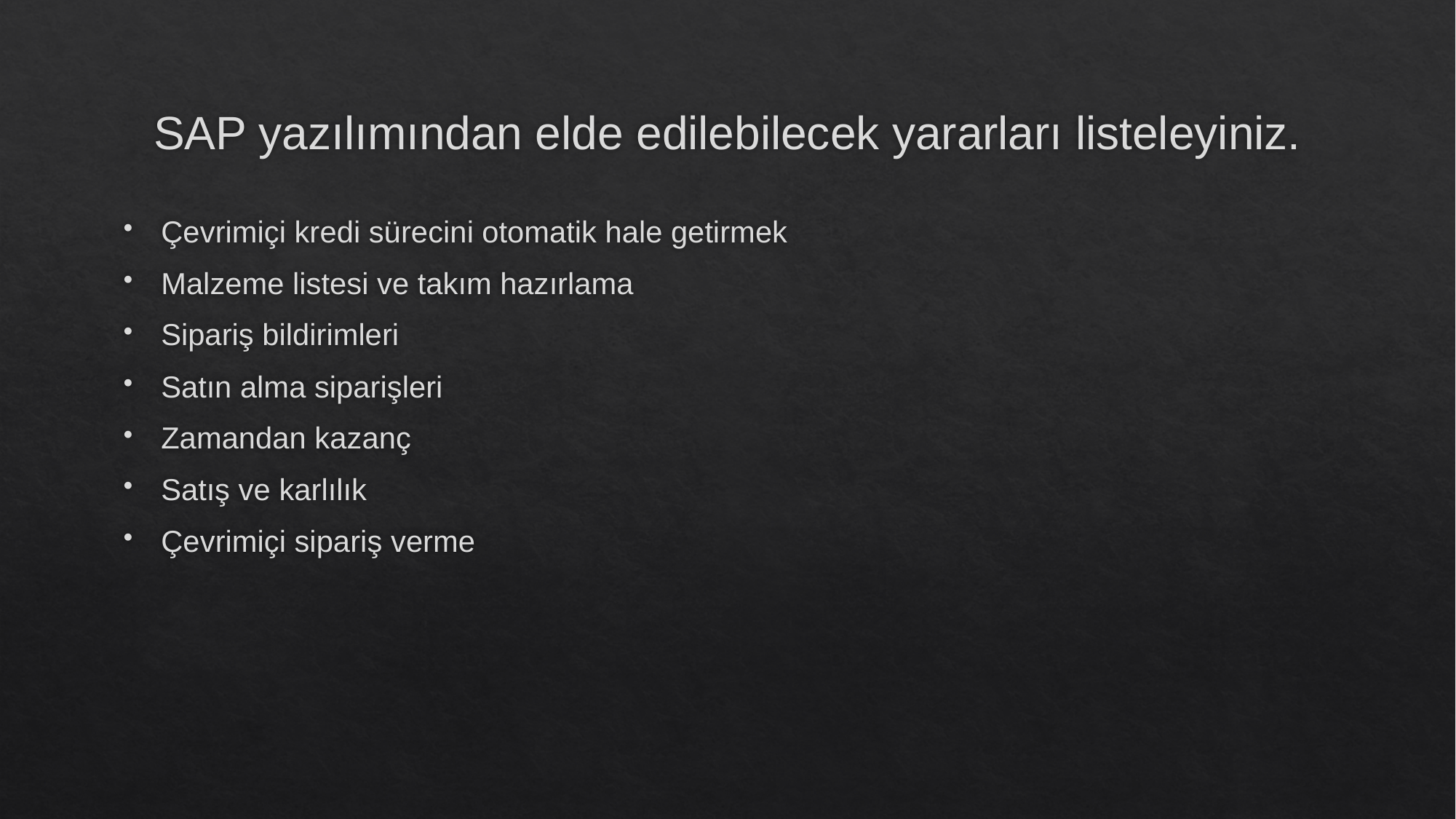

# SAP yazılımından elde edilebilecek yararları listeleyiniz.
Çevrimiçi kredi sürecini otomatik hale getirmek
Malzeme listesi ve takım hazırlama
Sipariş bildirimleri
Satın alma siparişleri
Zamandan kazanç
Satış ve karlılık
Çevrimiçi sipariş verme